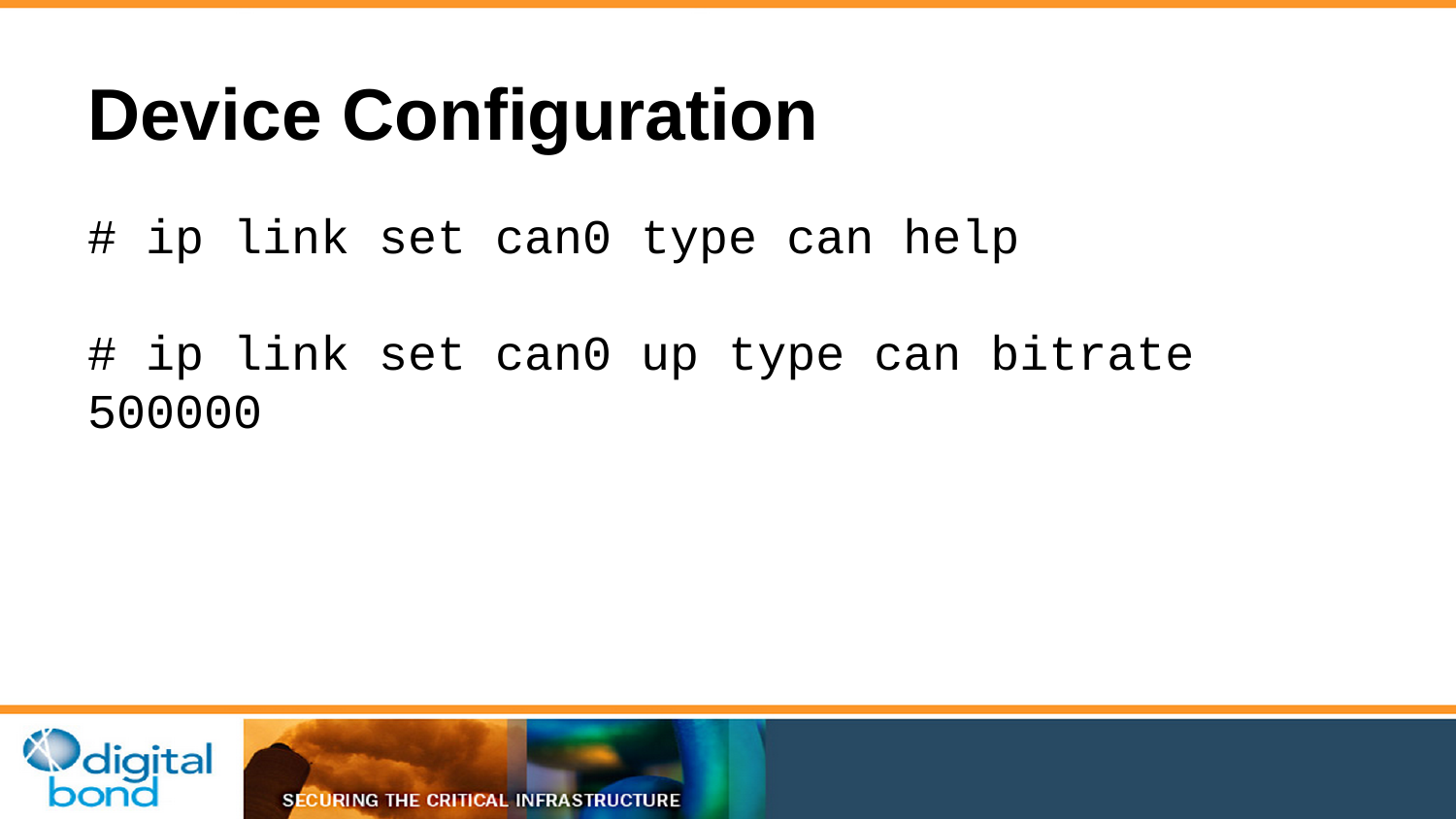

# Device Configuration
# ip link set can0 type can help

# ip link set can0 up type can bitrate 500000